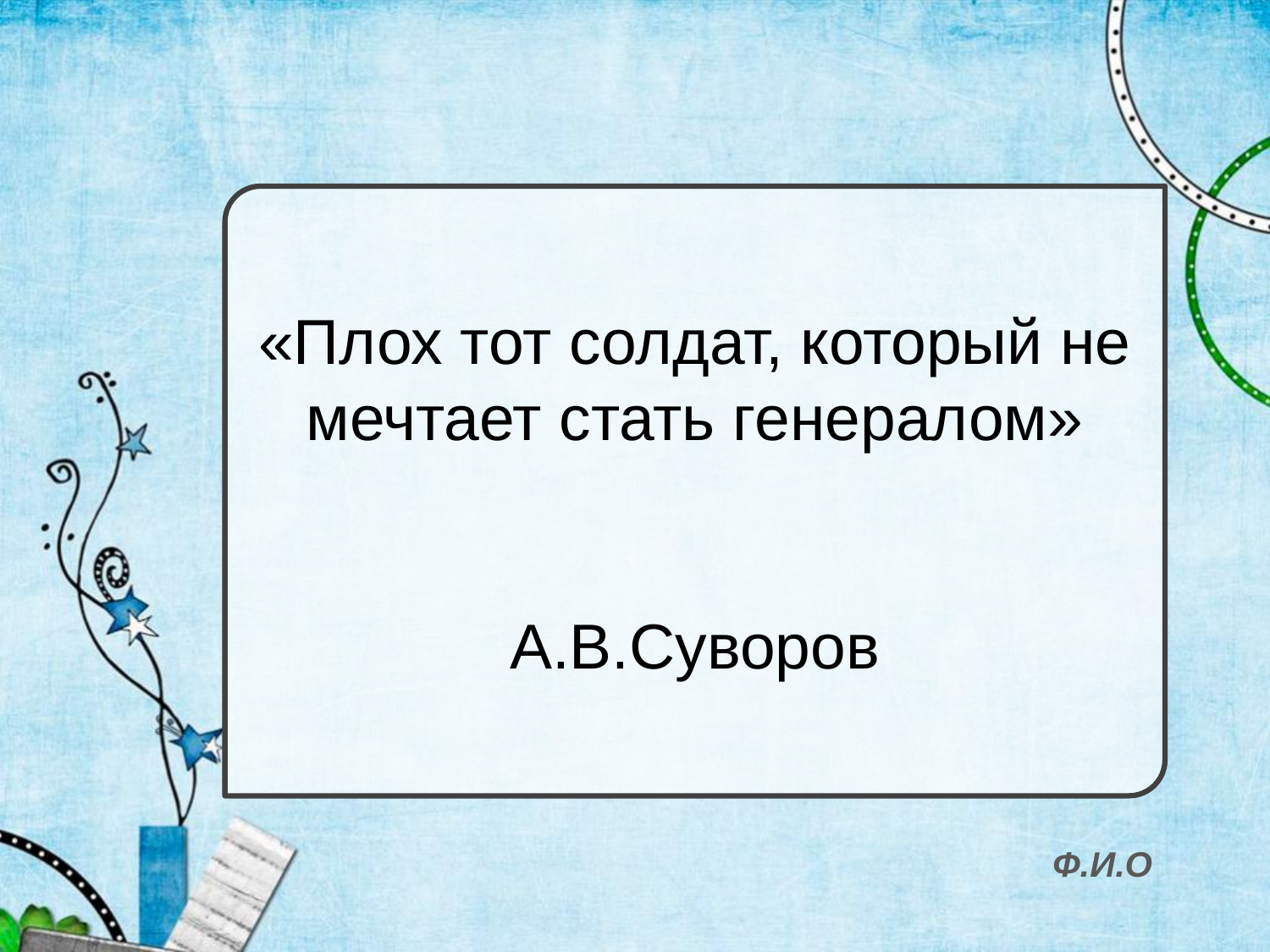

«Плох тот солдат, который не мечтает стать генералом»

А.В.Суворов

Ф.И.О